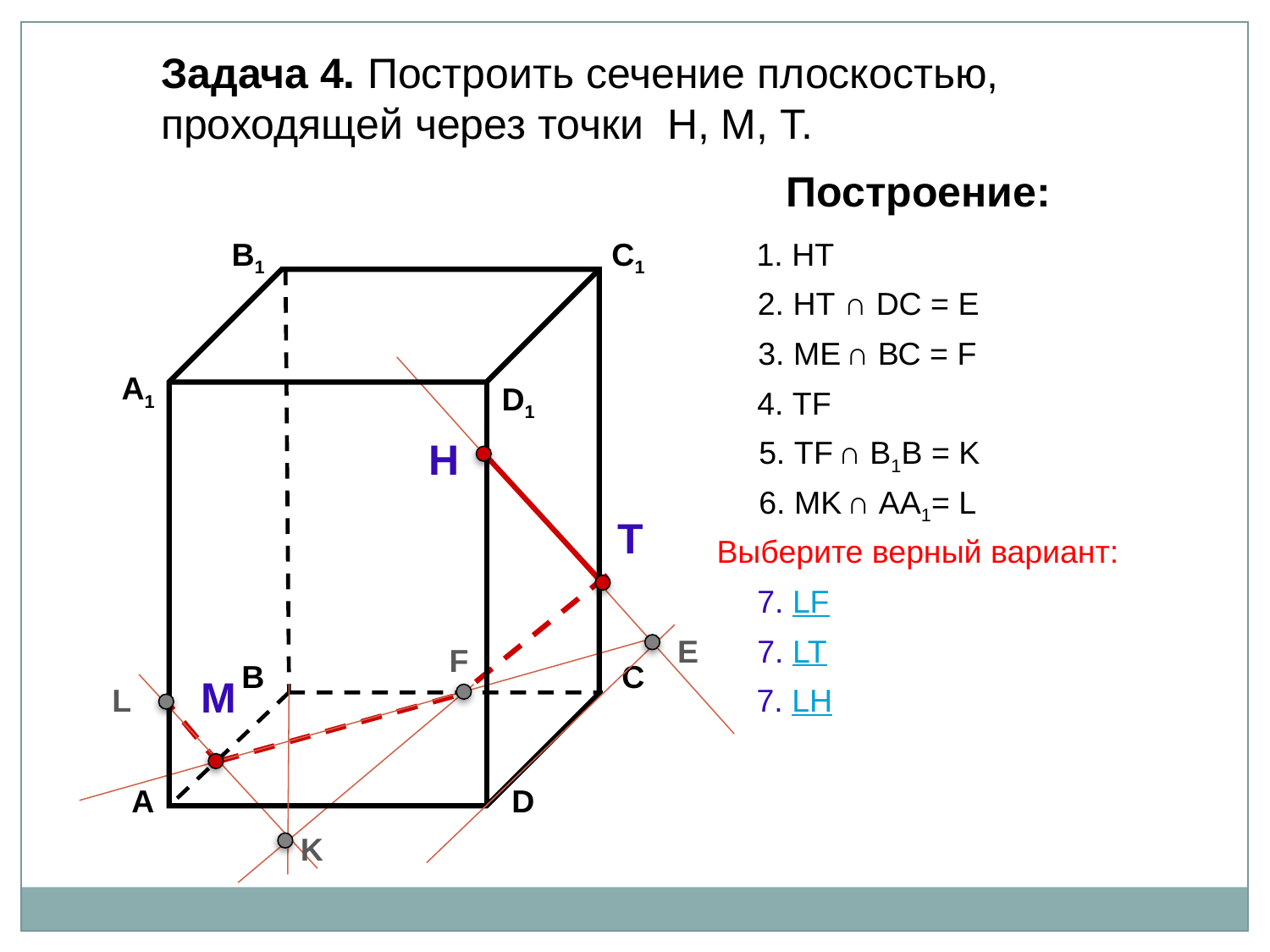

Задача 4. Построить сечение плоскостью, проходящей через точки  Н, М, Т.
Построение:
В1
C1
А1
D1
В
С
А
D

1. НТ
2. НТ ∩ DС = E
3. ME ∩ ВС = F
4. ТF
Н
5. ТF ∩ В1В = K

6. МK ∩ АА1= L
Т
Выберите верный вариант:
7. LF

E
7. LT
F

М
L
7. LH

K